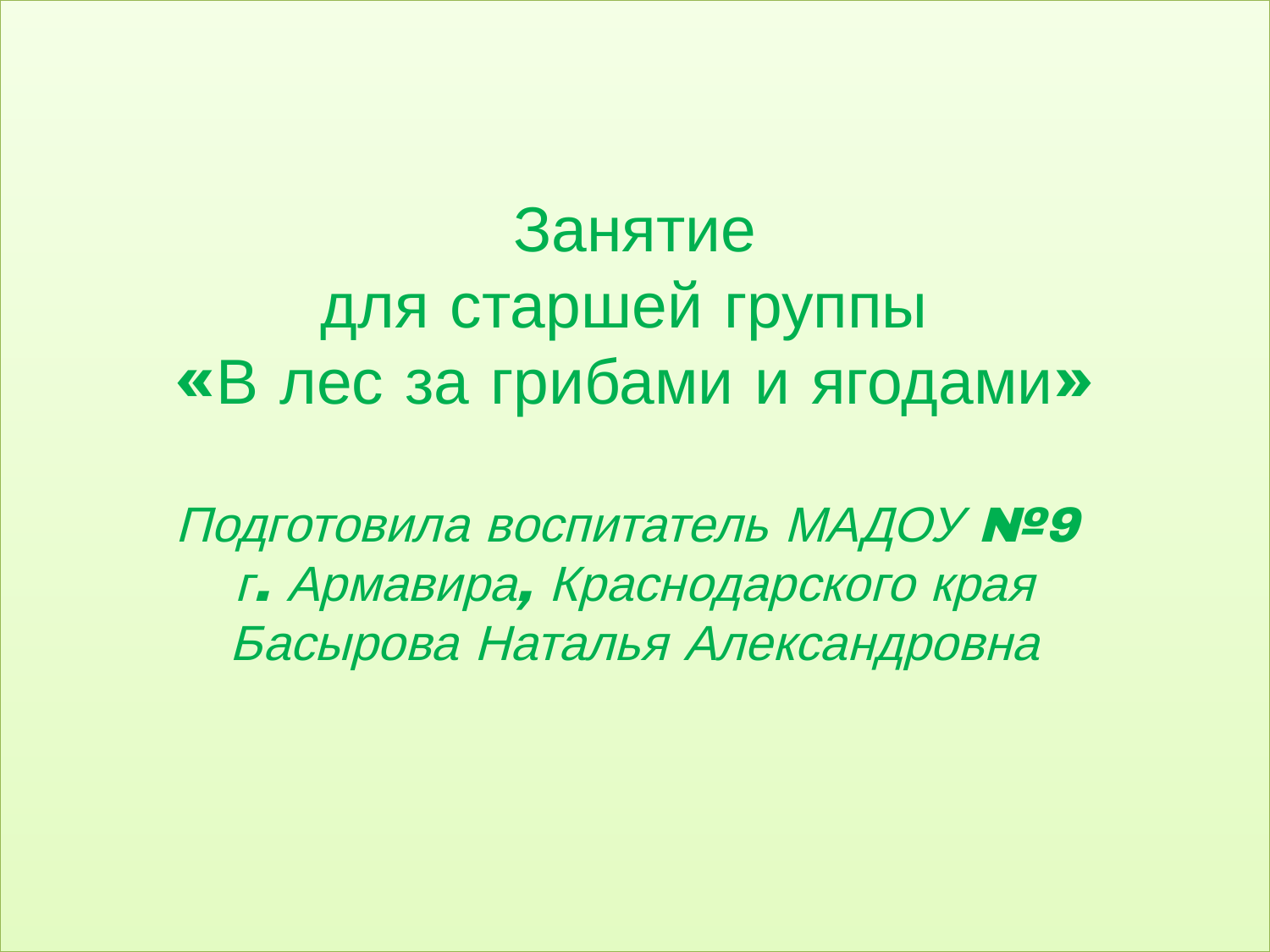

Занятие
для старшей группы
«В лес за грибами и ягодами»

Подготовила воспитатель МАДОУ №9
г. Армавира, Краснодарского края
Басырова Наталья Александровна

#